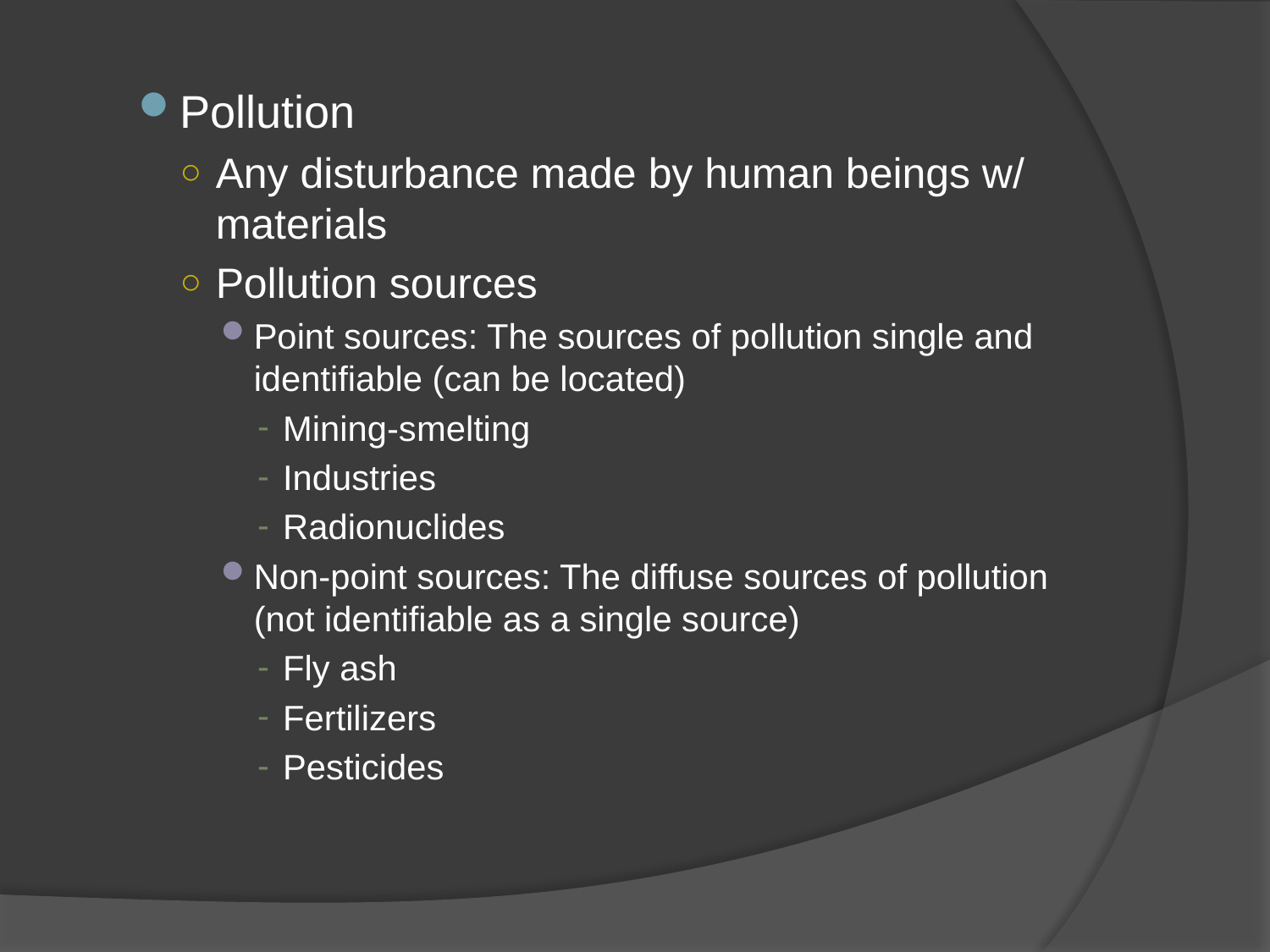

Pollution
Any disturbance made by human beings w/ materials
Pollution sources
Point sources: The sources of pollution single and identifiable (can be located)
Mining-smelting
Industries
Radionuclides
Non-point sources: The diffuse sources of pollution (not identifiable as a single source)
Fly ash
Fertilizers
Pesticides